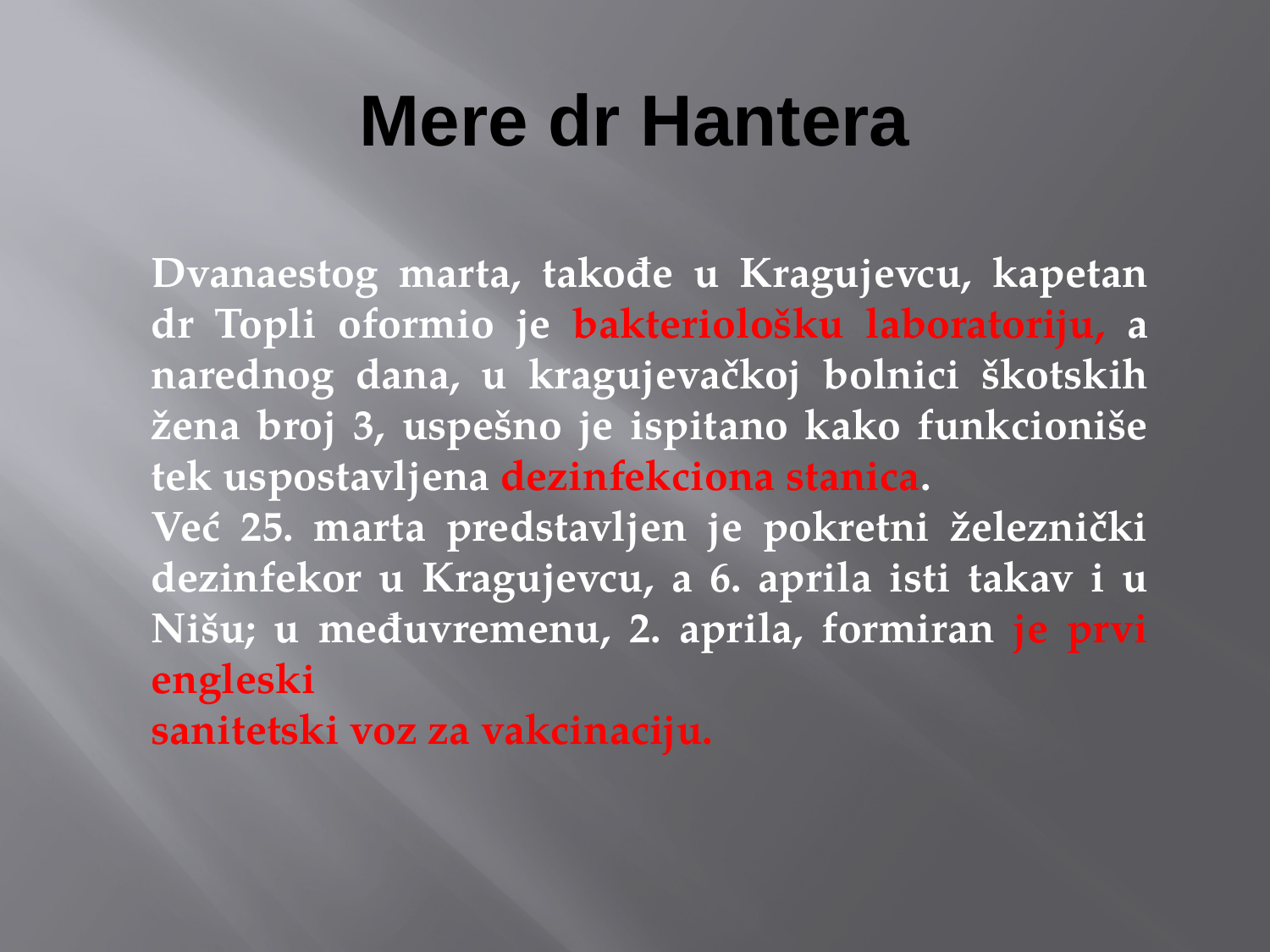

# Mere dr Hantera
Dvanaestog marta, takođe u Kragujevcu, kapetan dr Topli oformio je bakteriološku laboratoriju, a narednog dana, u kragujevačkoj bolnici škotskih žena broj 3, uspešno je ispitano kako funkcioniše tek uspostavljena dezinfekciona stanica.
Već 25. marta predstavljen je pokretni železnički dezinfekor u Kragujevcu, a 6. aprila isti takav i u Nišu; u međuvremenu, 2. aprila, formiran je prvi engleski
sanitetski voz za vakcinaciju.